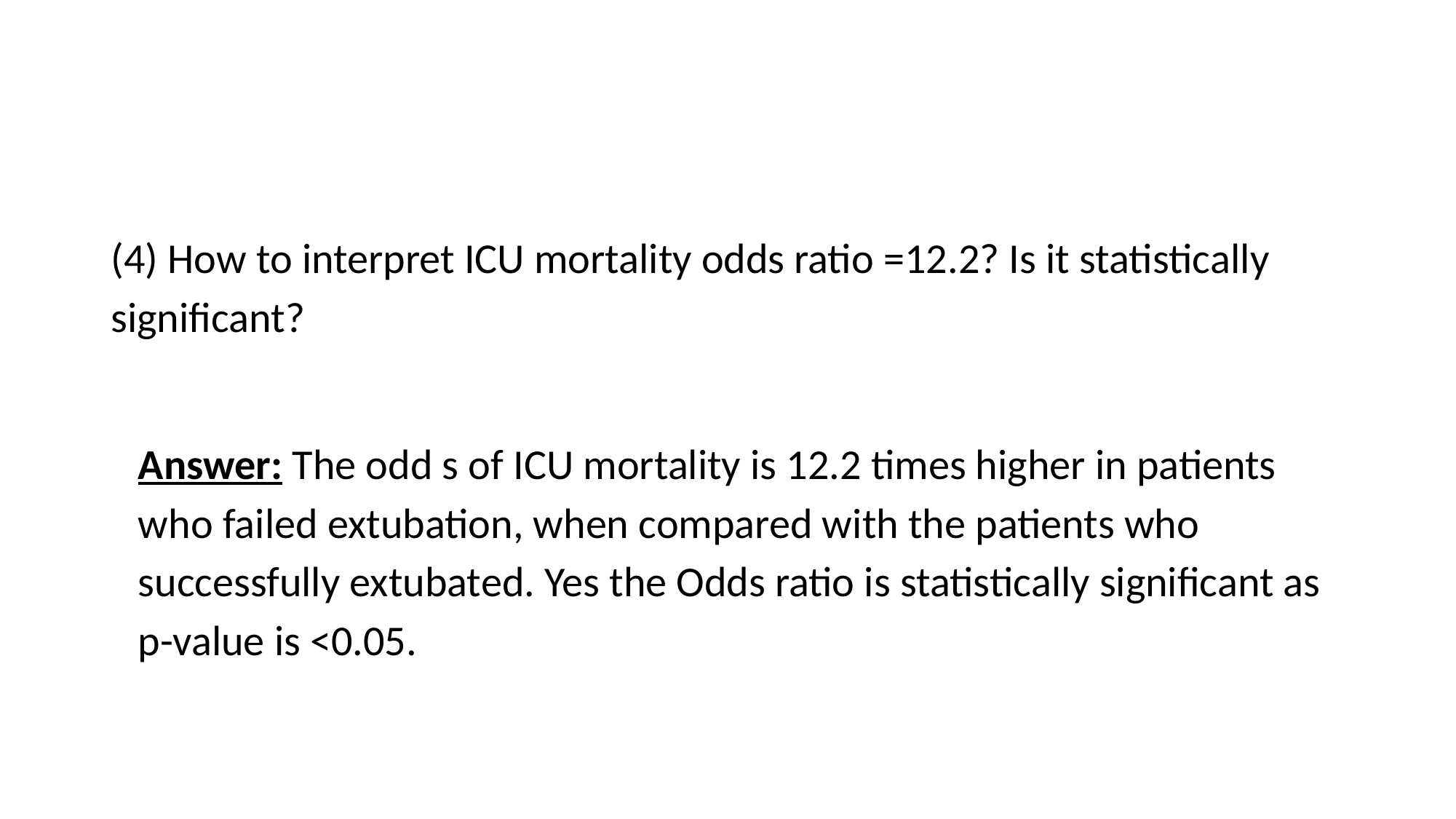

(4) How to interpret ICU mortality odds ratio =12.2? Is it statistically significant?

Answer: The odd s of ICU mortality is 12.2 times higher in patients who failed extubation, when compared with the patients who successfully extubated. Yes the Odds ratio is statistically significant as p-value is <0.05.